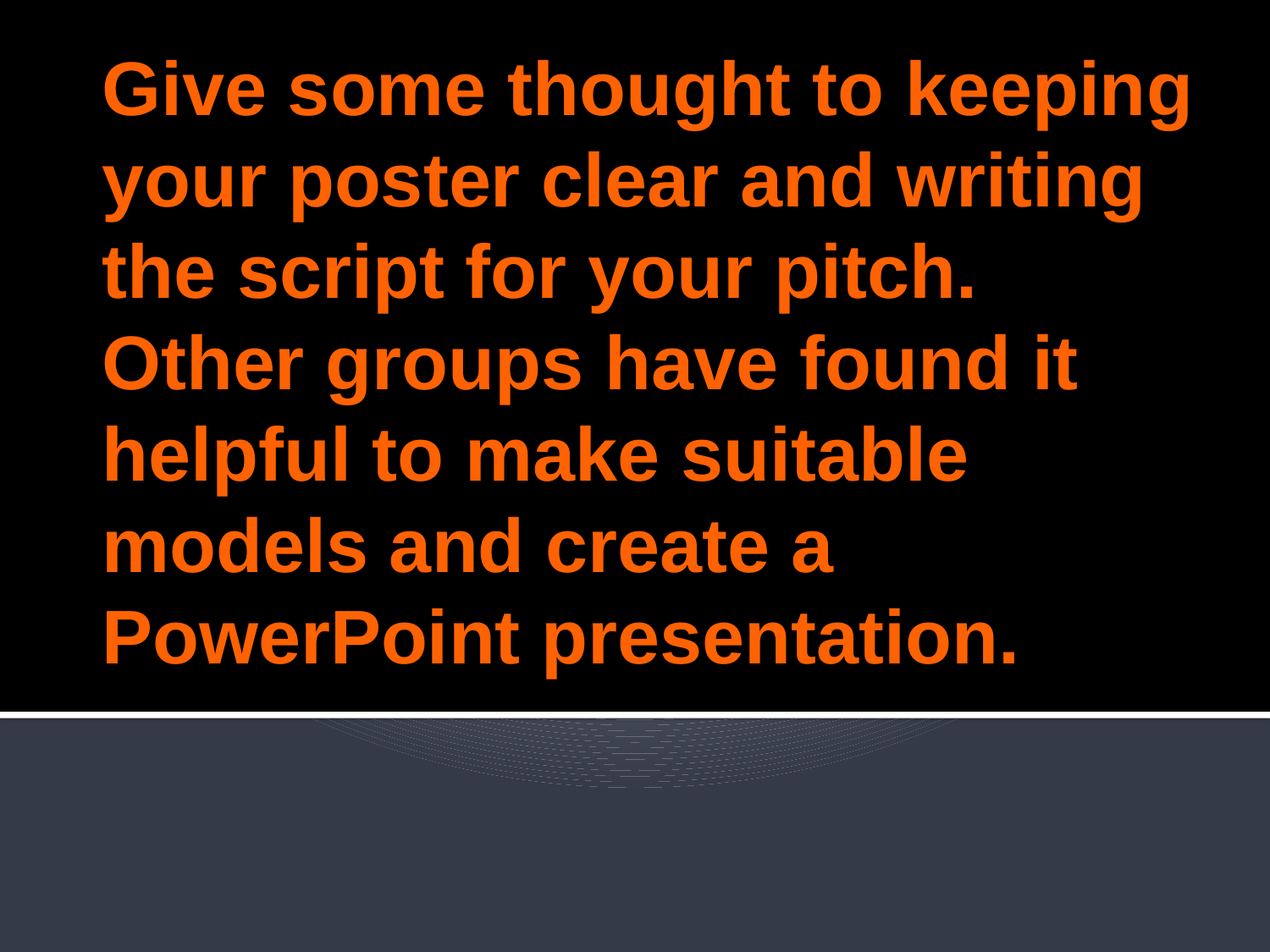

# Give some thought to keeping your poster clear and writing the script for your pitch. Other groups have found it helpful to make suitable models and create a PowerPoint presentation.